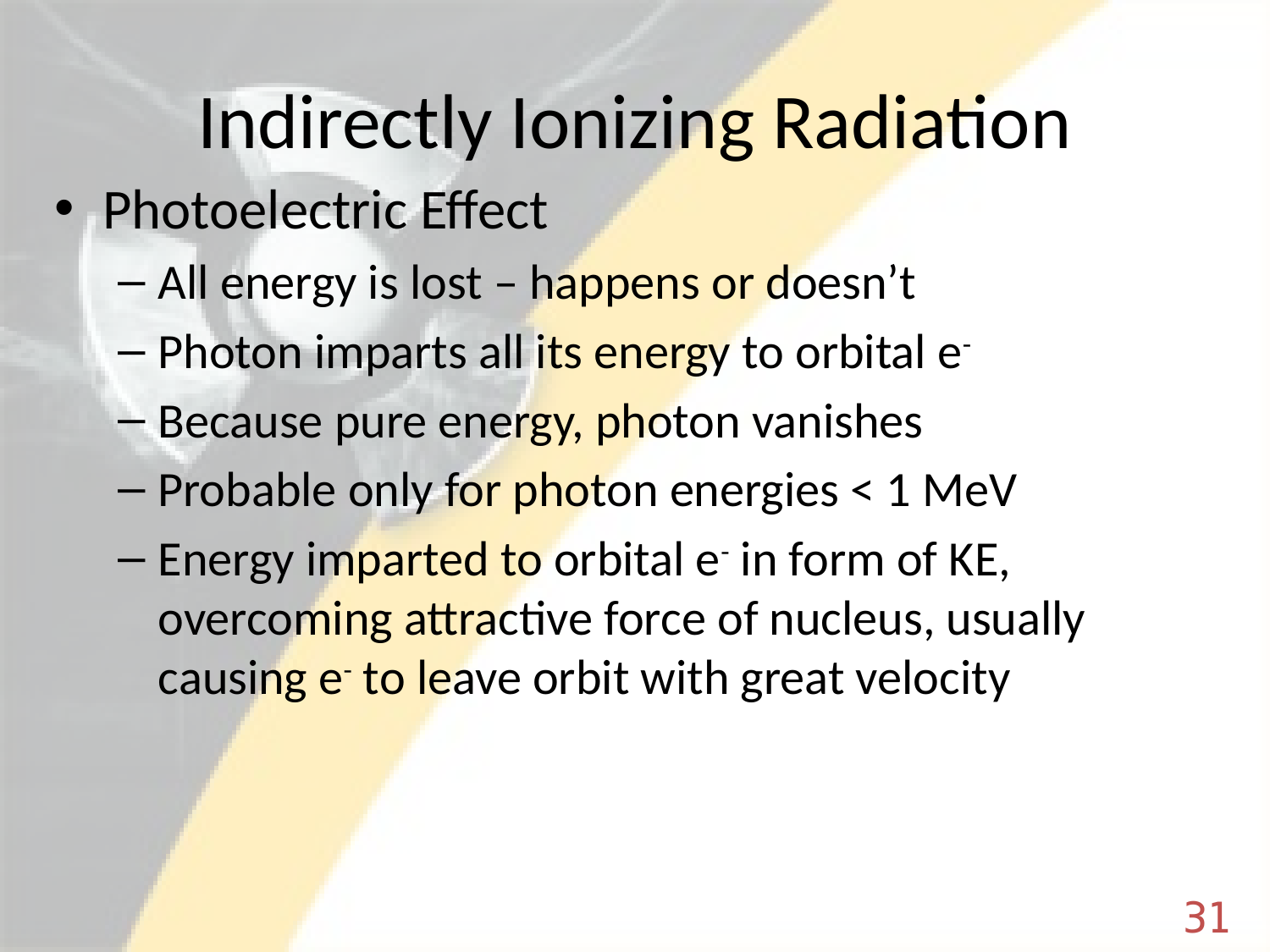

# Indirectly Ionizing Radiation
Photoelectric Effect
All energy is lost – happens or doesn’t
Photon imparts all its energy to orbital e-
Because pure energy, photon vanishes
Probable only for photon energies < 1 MeV
Energy imparted to orbital e- in form of KE, overcoming attractive force of nucleus, usually causing e- to leave orbit with great velocity